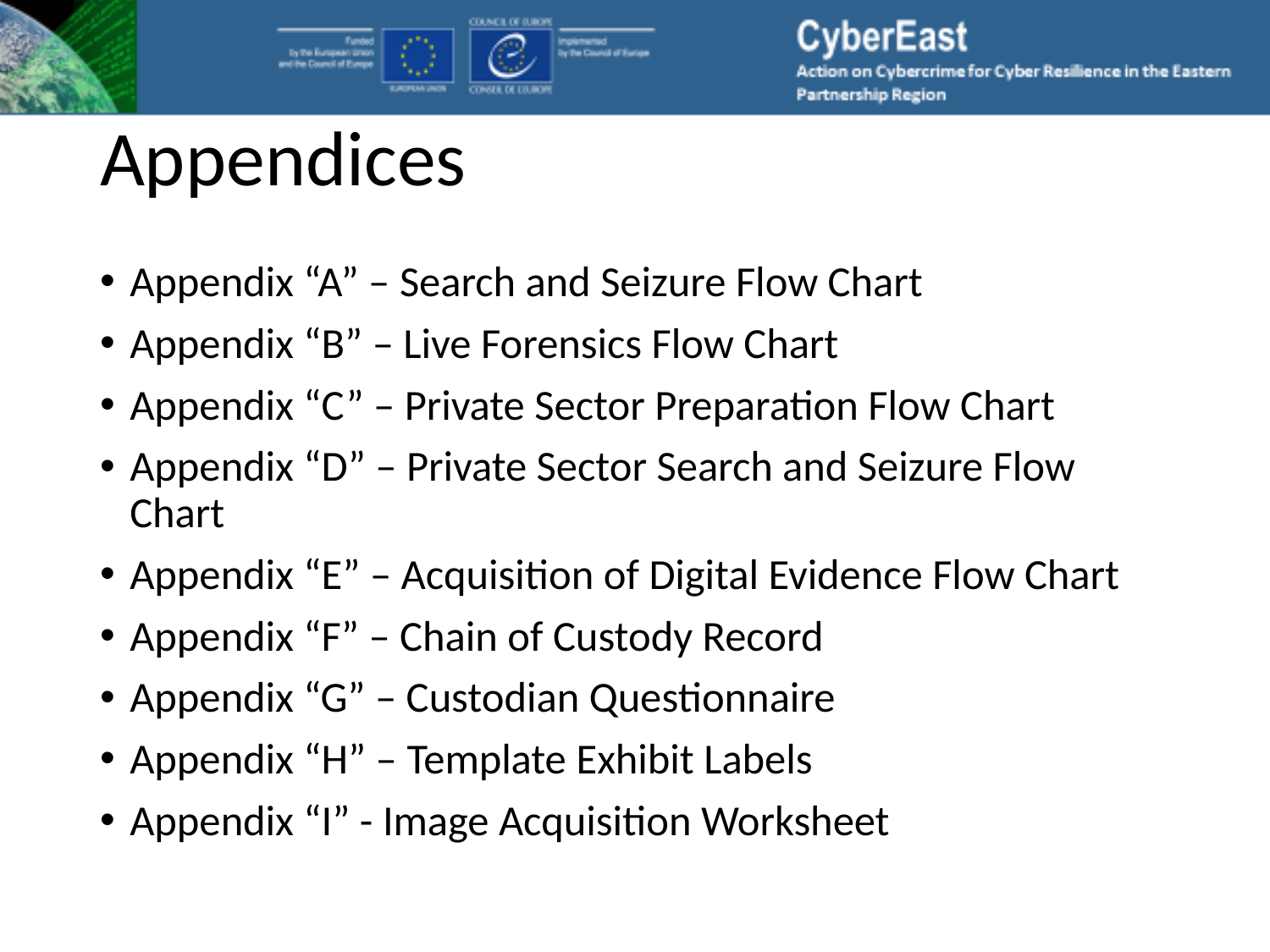

# Appendices
Appendix “A” – Search and Seizure Flow Chart
Appendix “B” – Live Forensics Flow Chart
Appendix “C” – Private Sector Preparation Flow Chart
Appendix “D” – Private Sector Search and Seizure Flow Chart
Appendix “E” – Acquisition of Digital Evidence Flow Chart
Appendix “F” – Chain of Custody Record
Appendix “G” – Custodian Questionnaire
Appendix “H” – Template Exhibit Labels
Appendix “I” - Image Acquisition Worksheet